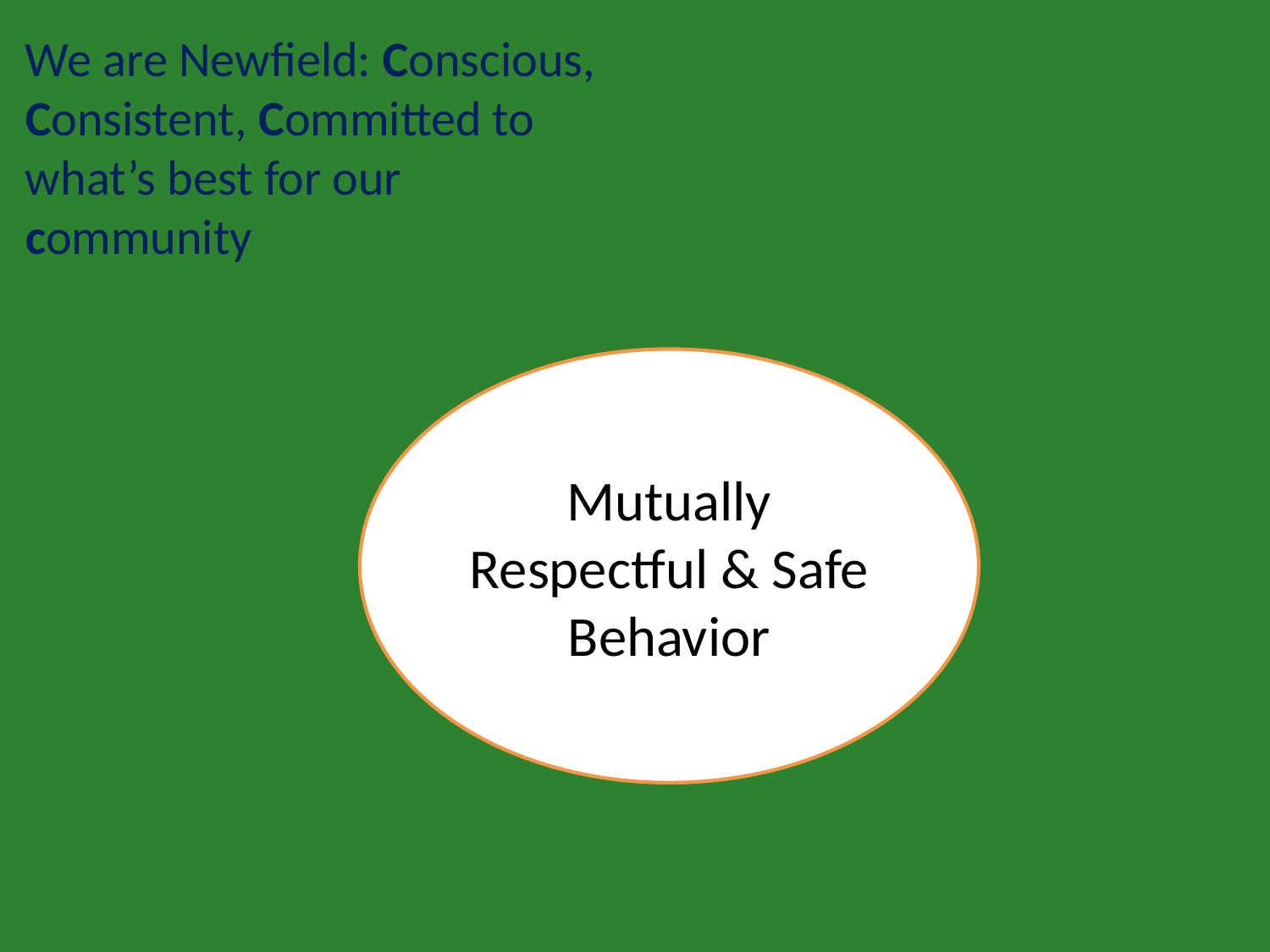

We are Newfield: Conscious, Consistent, Committed to what’s best for our community
Mutually Respectful & Safe Behavior